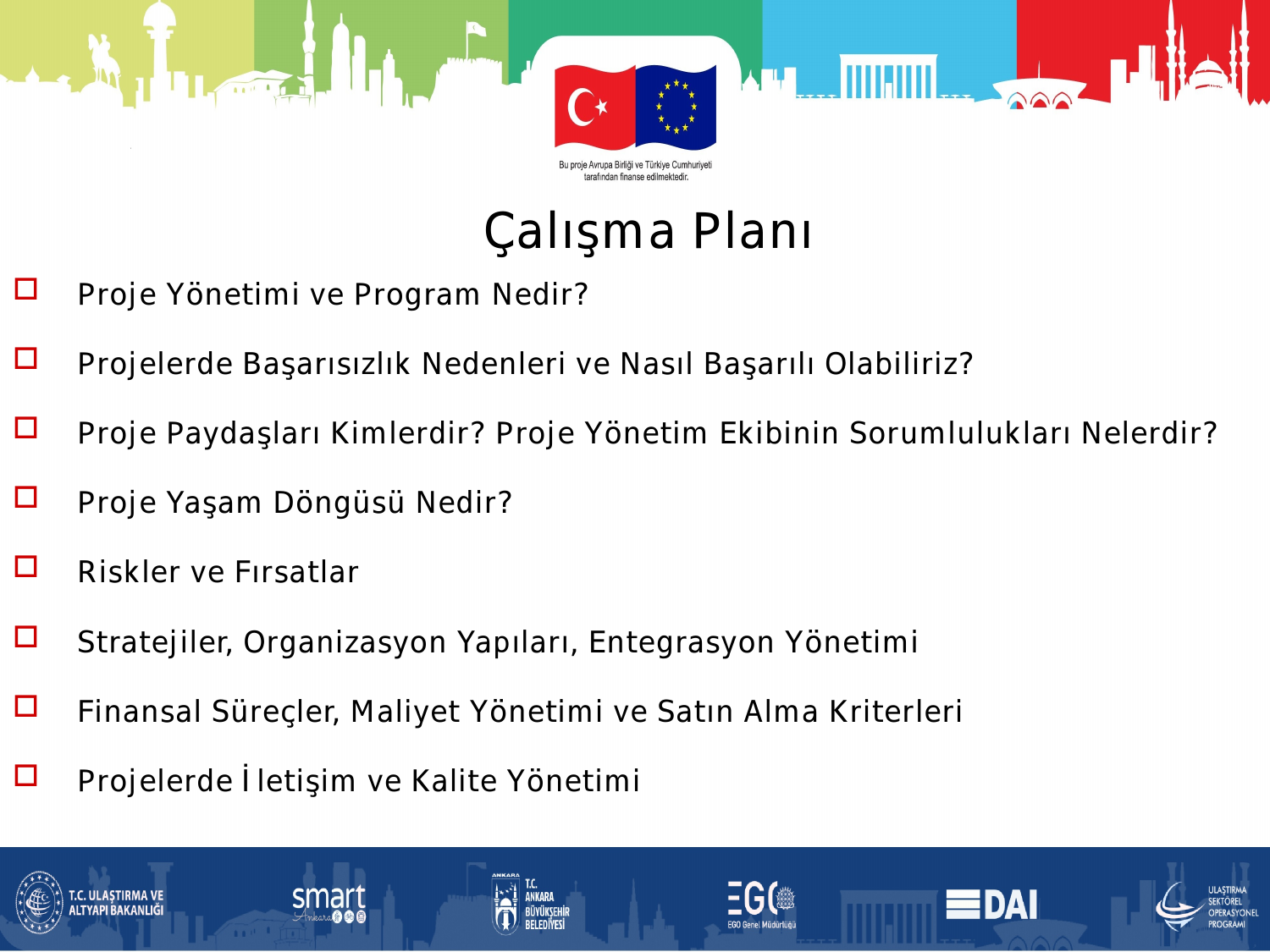

Çalışma Planı
Proje Yönetimi ve Program Nedir?

Projelerde Başarısızlık Nedenleri ve Nasıl Başarılı Olabiliriz?

Proje Paydaşları Kimlerdir? Proje Yönetim Ekibinin Sorumlulukları Nelerdir?

Proje Yaşam Döngüsü Nedir?

Riskler ve Fırsatlar

Stratejiler, Organizasyon Yapıları, Entegrasyon Yönetimi

Finansal Süreçler, Maliyet Yönetimi ve Satın Alma Kriterleri

Projelerde İletişim ve Kalite Yönetimi